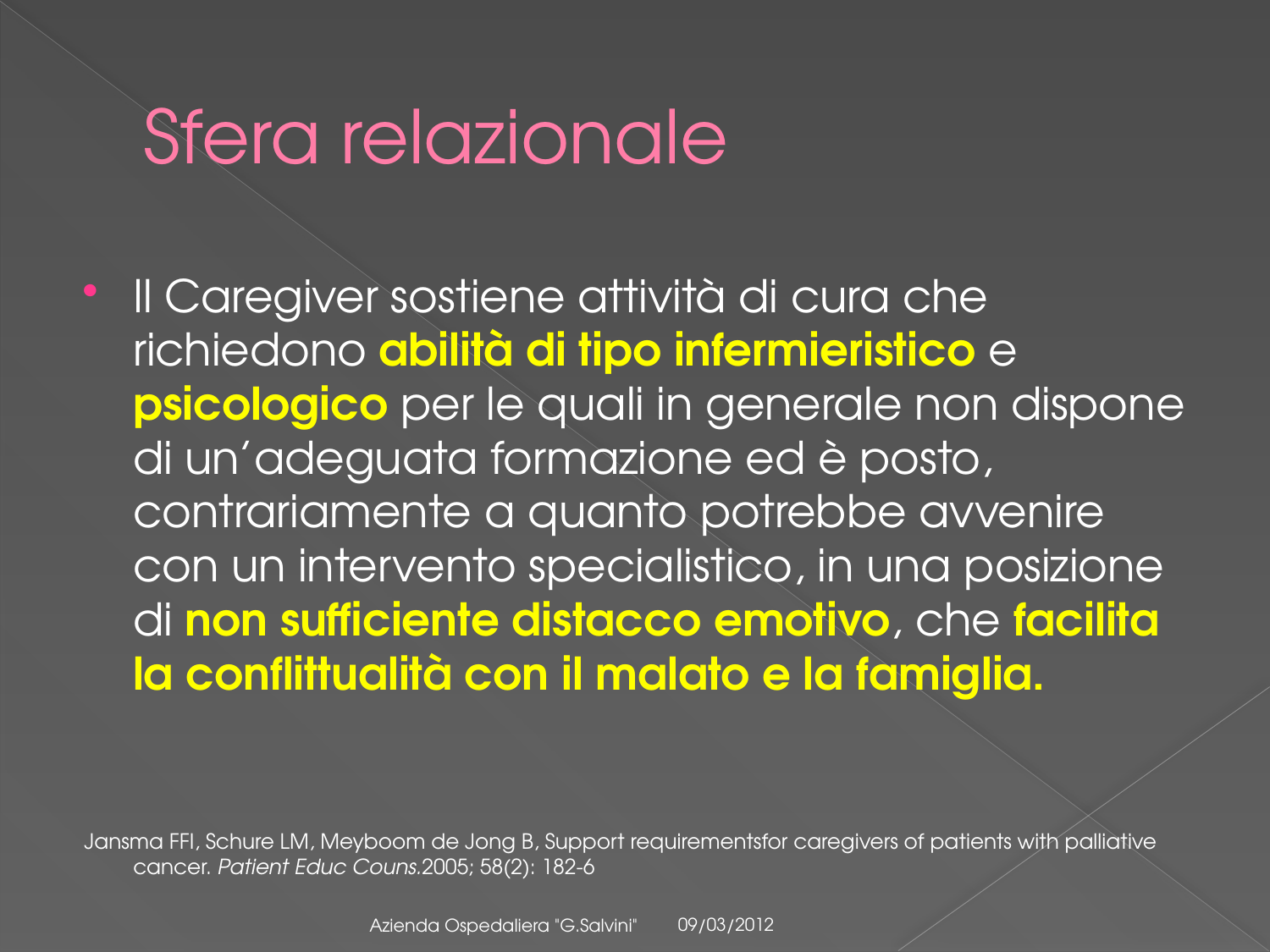

# Sfera relazionale
Il Caregiver sostiene attività di cura che richiedono abilità di tipo infermieristico e psicologico per le quali in generale non dispone di un’adeguata formazione ed è posto, contrariamente a quanto potrebbe avvenire con un intervento specialistico, in una posizione di non sufficiente distacco emotivo, che facilita la conflittualità con il malato e la famiglia.

Jansma FFI, Schure LM, Meyboom de Jong B, Support requirementsfor caregivers of patients with palliative cancer. Patient Educ Couns.2005; 58(2): 182-6
09/03/2012
Azienda Ospedaliera "G.Salvini"